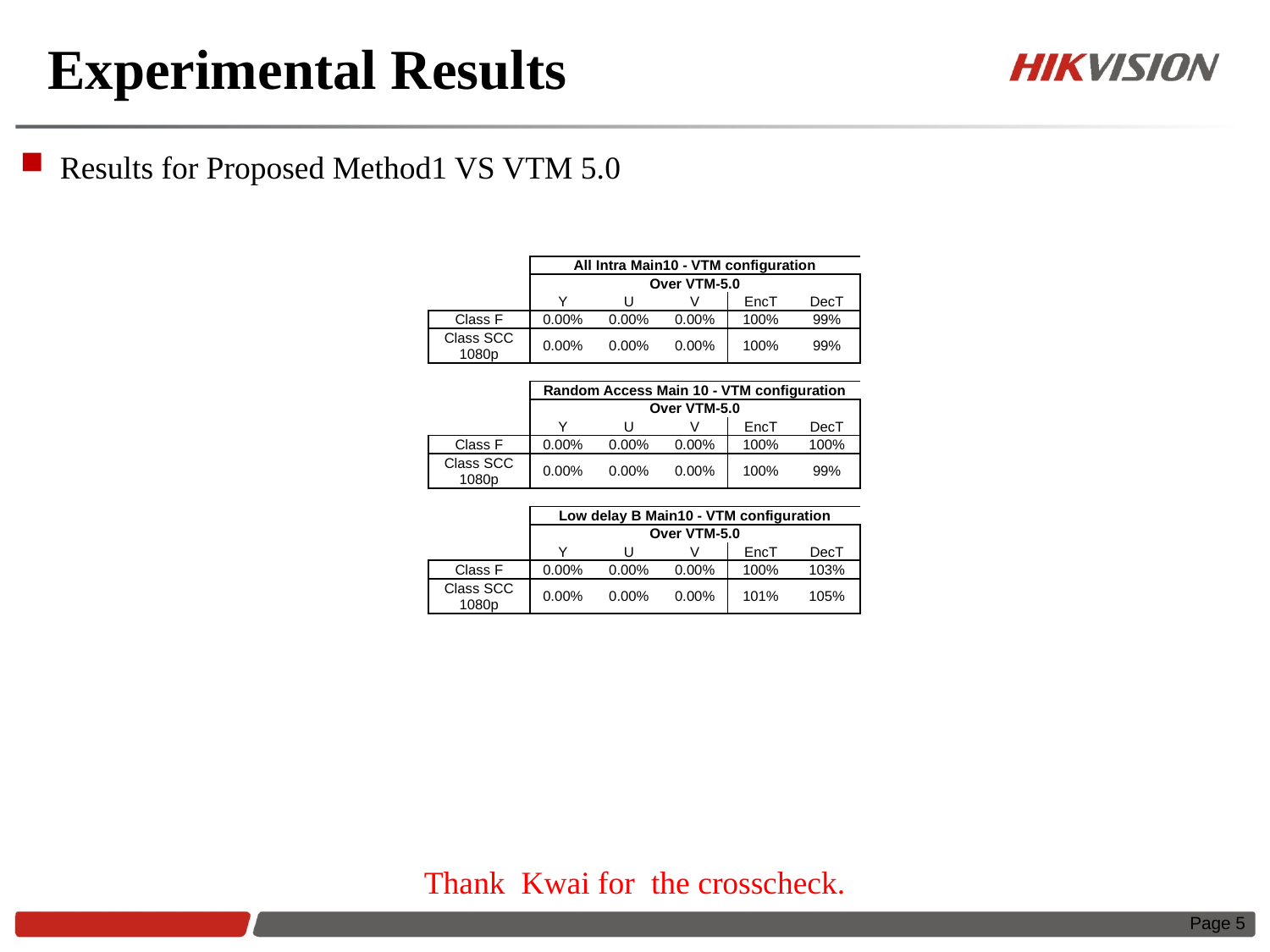

# Experimental Results
Results for Proposed Method1 VS VTM 5.0
|  | All Intra Main10 - VTM configuration |  |  |  |  |
| --- | --- | --- | --- | --- | --- |
|  | Over VTM-5.0 |  |  |  |  |
|  | Y | U | V | EncT | DecT |
| Class F | 0.00% | 0.00% | 0.00% | 100% | 99% |
| Class SCC 1080p | 0.00% | 0.00% | 0.00% | 100% | 99% |
|  |  |  |  |  |  |
|  | Random Access Main 10 - VTM configuration |  |  |  |  |
|  | Over VTM-5.0 |  |  |  |  |
|  | Y | U | V | EncT | DecT |
| Class F | 0.00% | 0.00% | 0.00% | 100% | 100% |
| Class SCC 1080p | 0.00% | 0.00% | 0.00% | 100% | 99% |
|  |  |  |  |  |  |
|  | Low delay B Main10 - VTM configuration |  |  |  |  |
|  | Over VTM-5.0 |  |  |  |  |
|  | Y | U | V | EncT | DecT |
| Class F | 0.00% | 0.00% | 0.00% | 100% | 103% |
| Class SCC 1080p | 0.00% | 0.00% | 0.00% | 101% | 105% |
Thank  Kwai for  the crosscheck.
Page 5